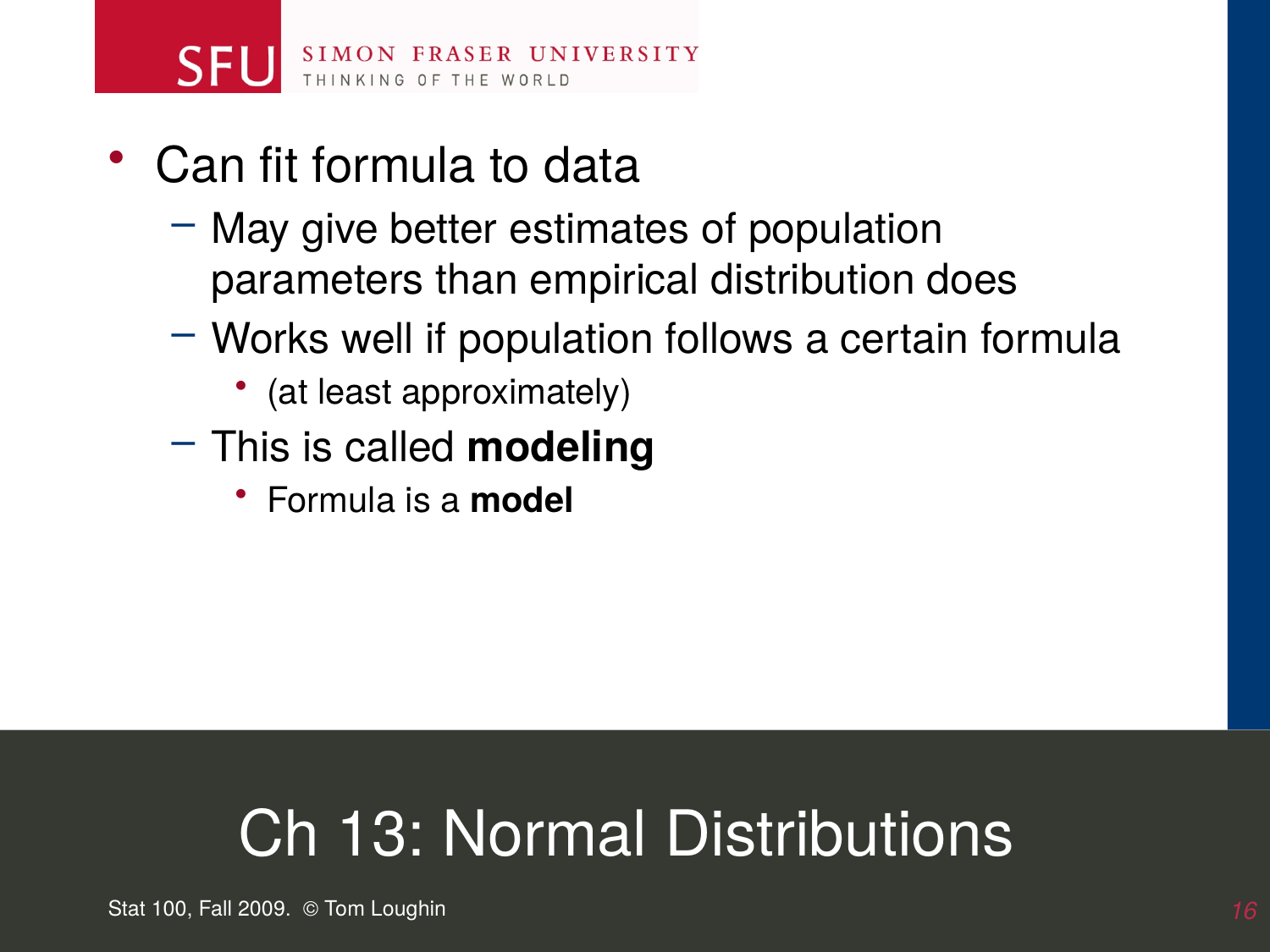

Can fit formula to data
May give better estimates of population parameters than empirical distribution does
Works well if population follows a certain formula
(at least approximately)
This is called modeling
Formula is a model
# Ch 13: Normal Distributions
Stat 100, Fall 2009.  © Tom Loughin
16